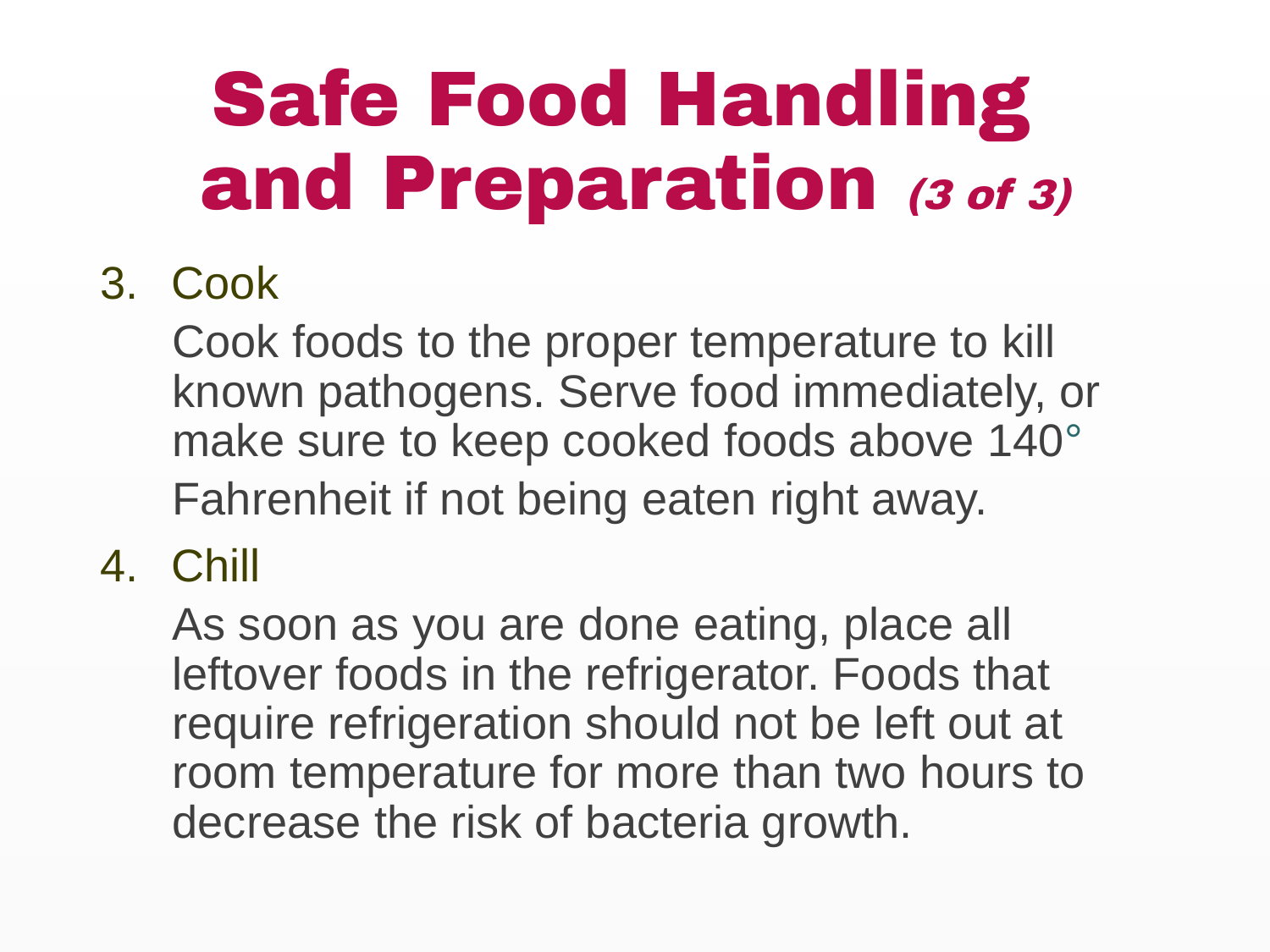

# Safe Food Handling and Preparation (3 of 3)
Cook
Cook foods to the proper temperature to kill known pathogens. Serve food immediately, or make sure to keep cooked foods above 140°
Fahrenheit if not being eaten right away.
Chill
As soon as you are done eating, place all leftover foods in the refrigerator. Foods that require refrigeration should not be left out at room temperature for more than two hours to decrease the risk of bacteria growth.